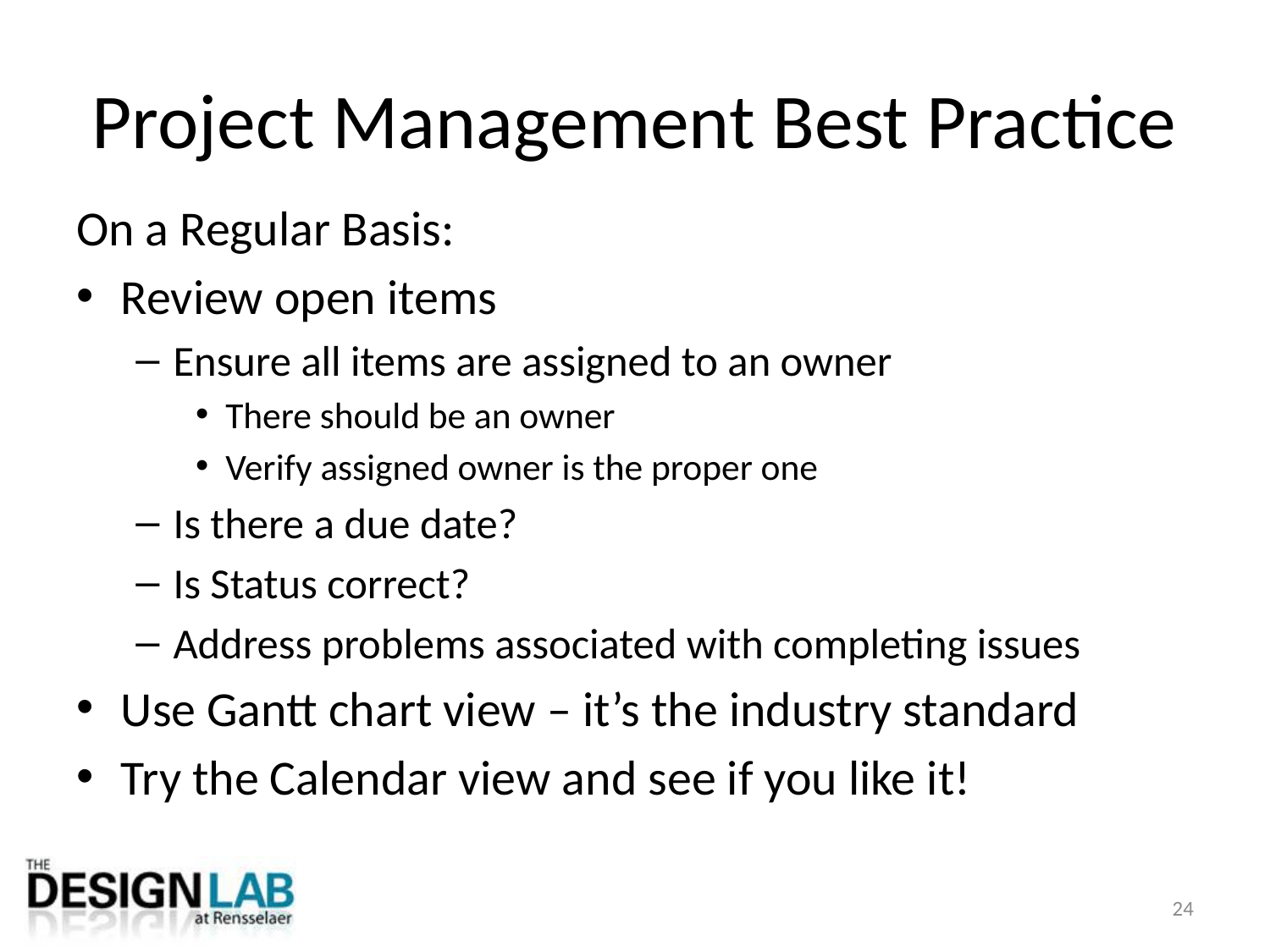

# Project Management Best Practice
On a Regular Basis:
Review open items
Ensure all items are assigned to an owner
There should be an owner
Verify assigned owner is the proper one
Is there a due date?
Is Status correct?
Address problems associated with completing issues
Use Gantt chart view – it’s the industry standard
Try the Calendar view and see if you like it!
24